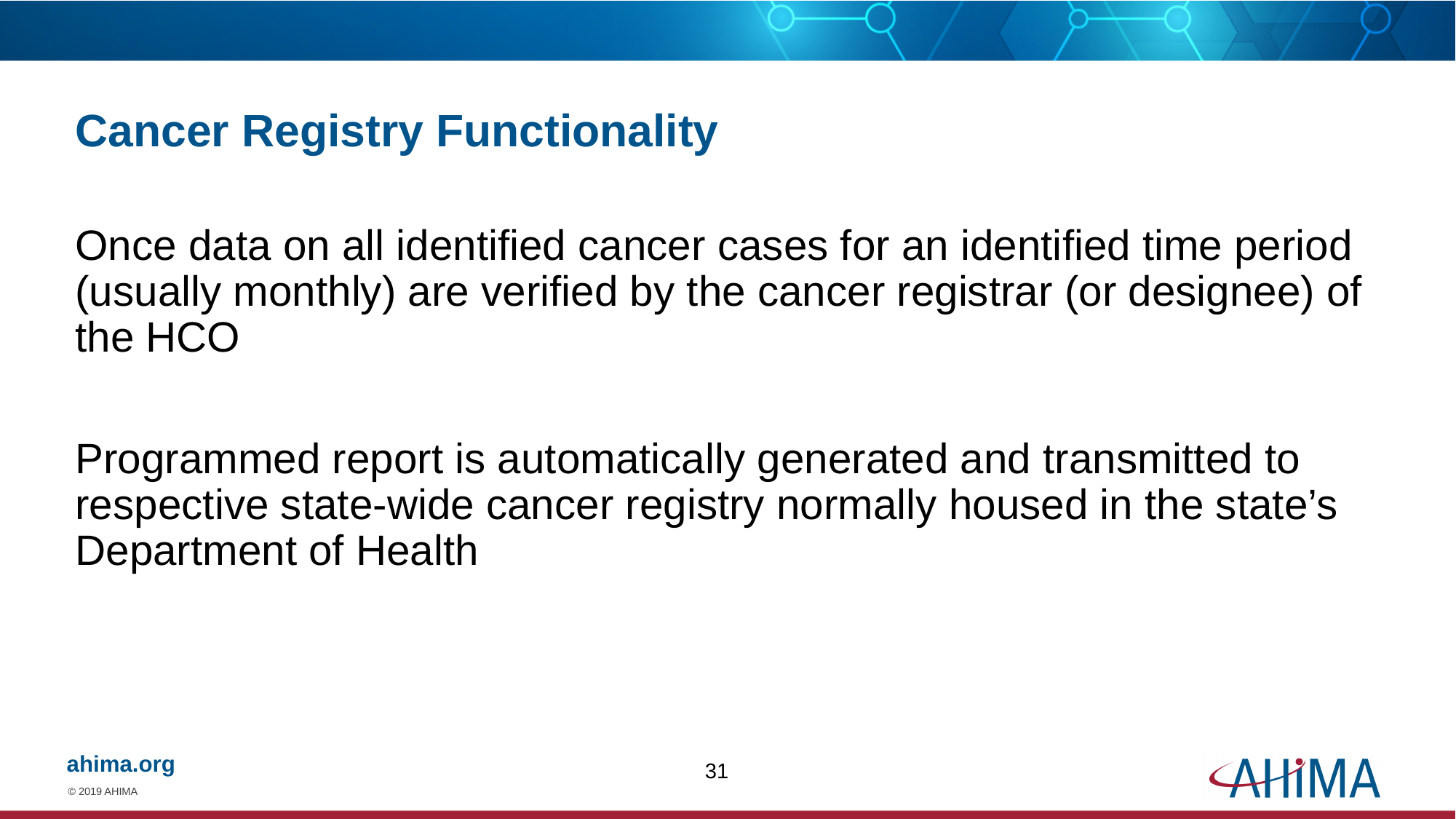

# Cancer Registry Functionality
Once data on all identified cancer cases for an identified time period (usually monthly) are verified by the cancer registrar (or designee) of the HCO

Programmed report is automatically generated and transmitted to respective state-wide cancer registry normally housed in the state’s Department of Health